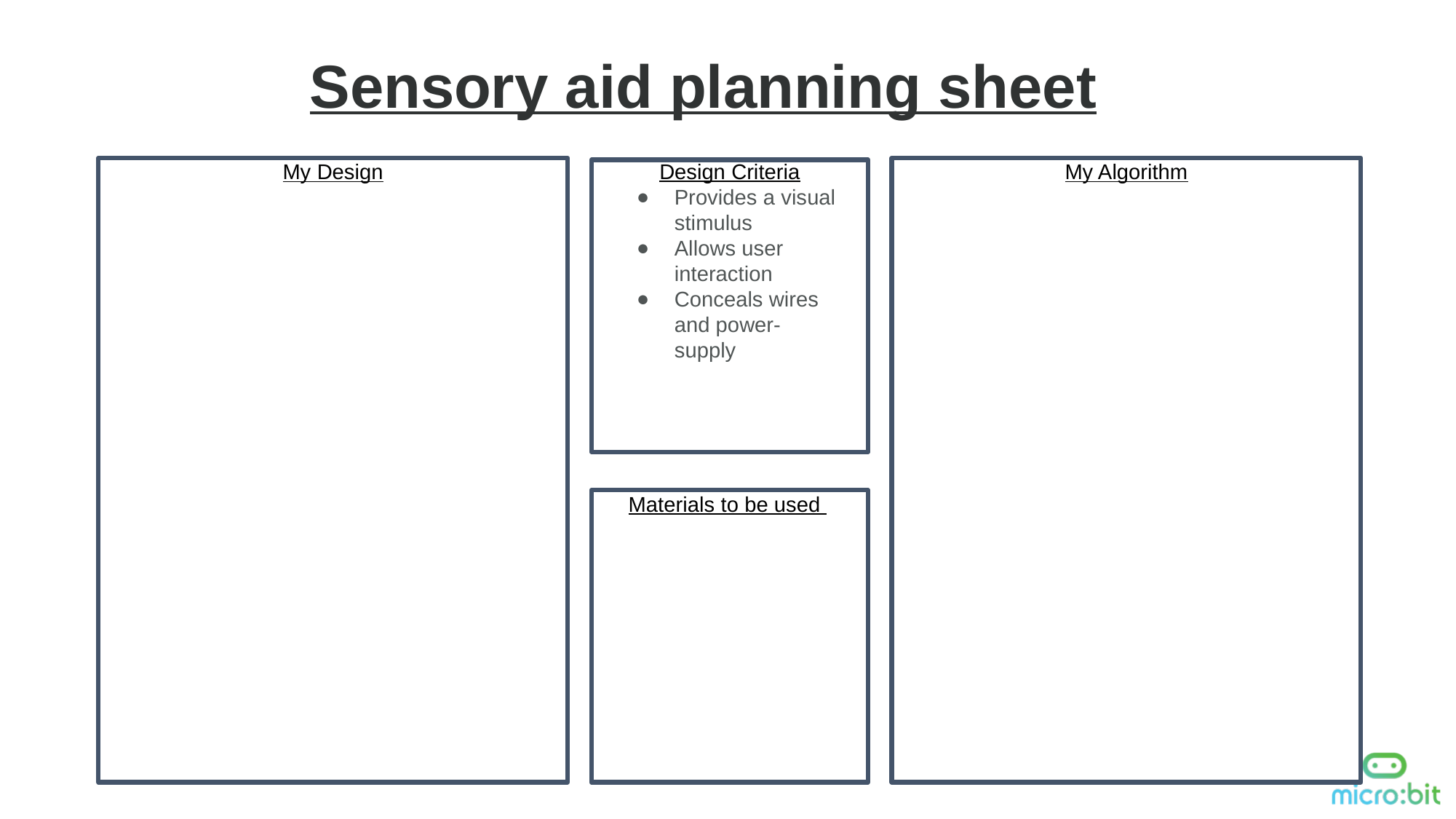

# Sensory aid planning sheet
My Design
My Algorithm
Design Criteria
Provides a visual stimulus
Allows user interaction
Conceals wires and power-supply

Materials to be used